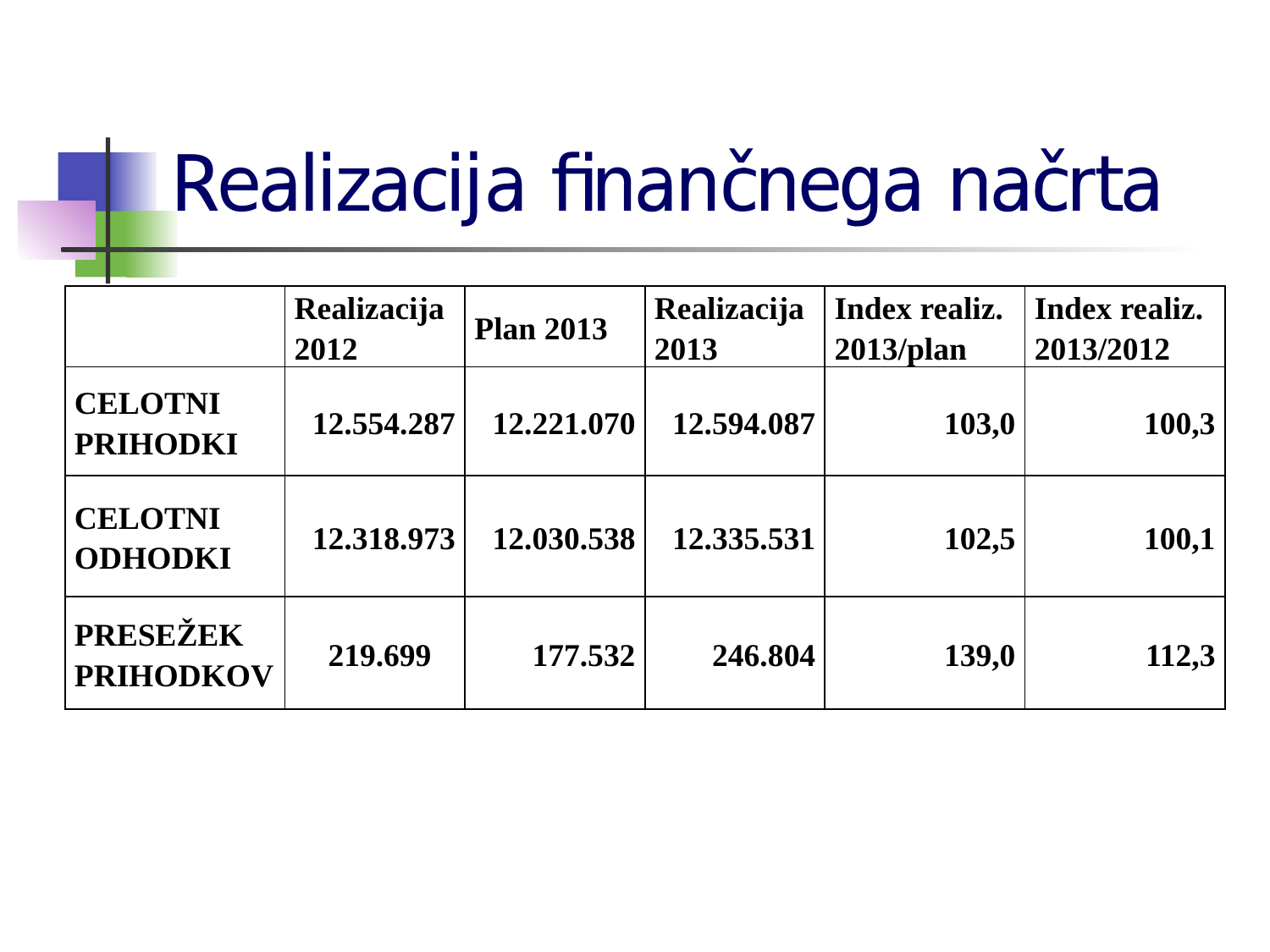

# Realizacija finančnega načrta
|  | Realizacija 2012 | Plan 2013 | Realizacija 2013 | Index realiz. 2013/plan | Index realiz. 2013/2012 |
| --- | --- | --- | --- | --- | --- |
| CELOTNI PRIHODKI | 12.554.287 | 12.221.070 | 12.594.087 | 103,0 | 100,3 |
| CELOTNI ODHODKI | 12.318.973 | 12.030.538 | 12.335.531 | 102,5 | 100,1 |
| PRESEŽEK PRIHODKOV | 219.699 | 177.532 | 246.804 | 139,0 | 112,3 |